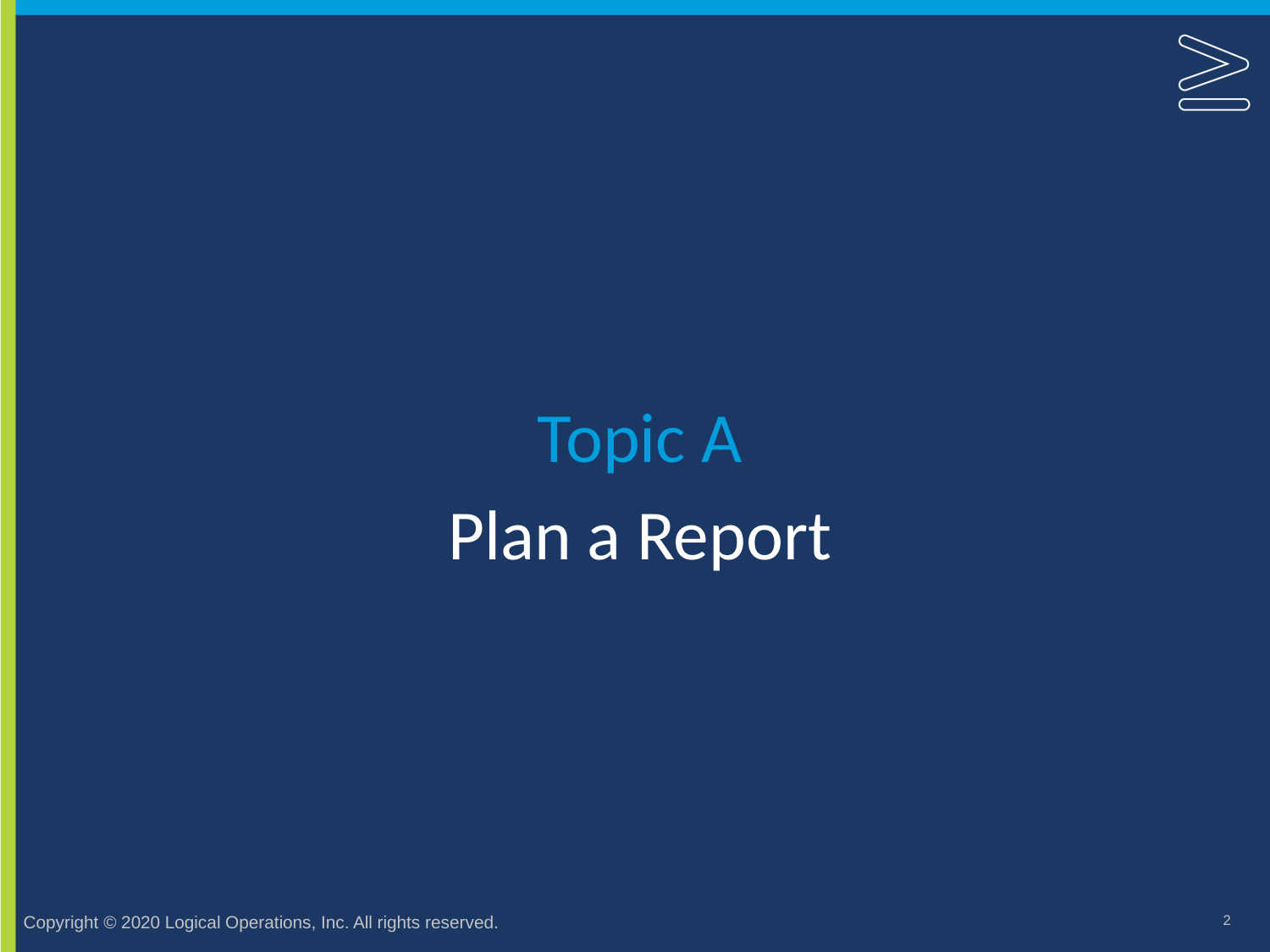

Topic A
# Plan a Report
2